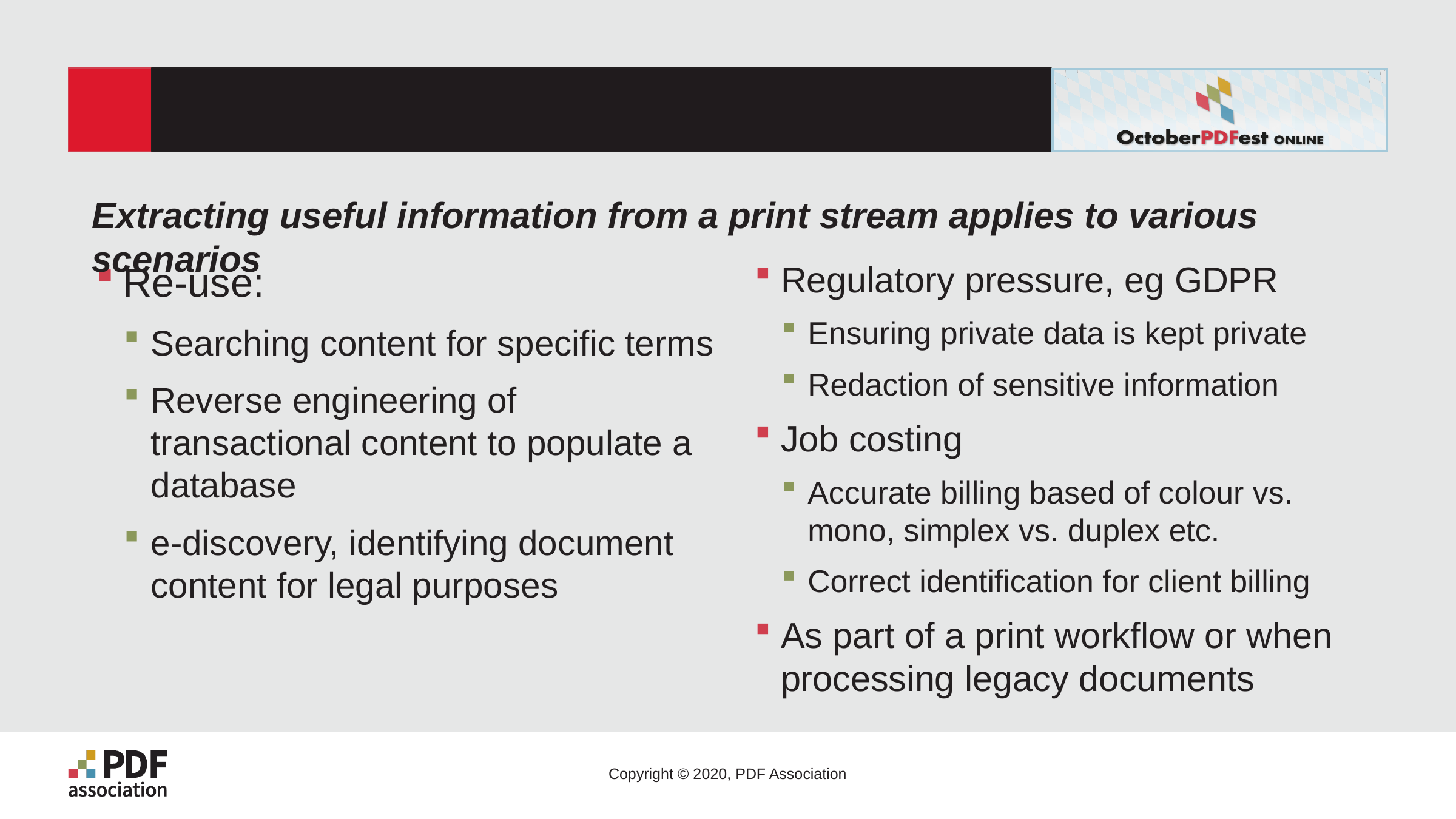

# Why bother?
Extracting useful information from a print stream applies to various  scenarios
Re-use:
Searching content for specific terms
Reverse engineering of transactional content to populate a database
e-discovery, identifying document content for legal purposes

Regulatory pressure, eg GDPR
Ensuring private data is kept private
Redaction of sensitive information
Job costing
Accurate billing based of colour vs. mono, simplex vs. duplex etc.
Correct identification for client billing
As part of a print workflow or when processing legacy documents

4
Copyright © 2020, PDF Association